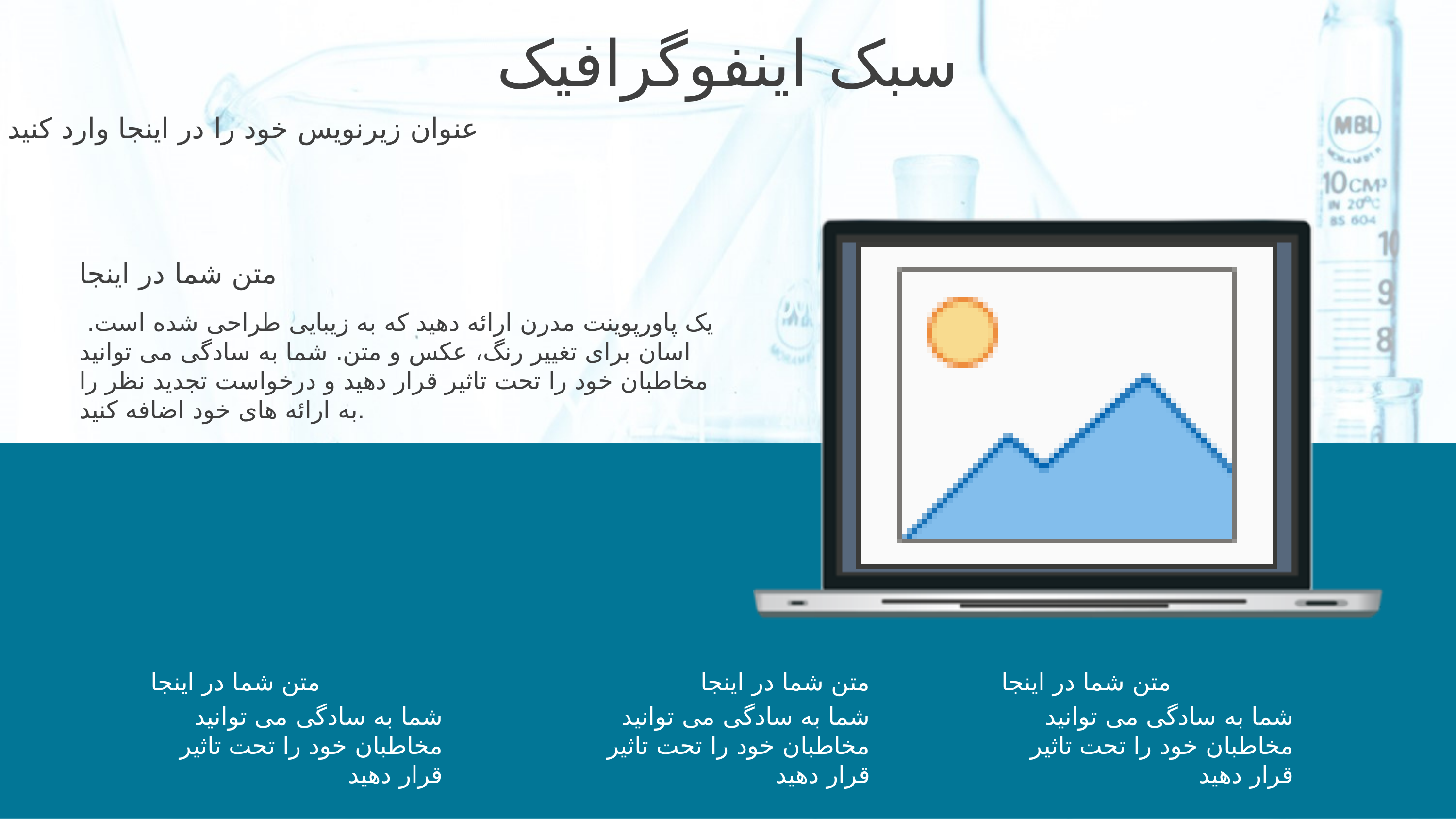

سبک اینفوگرافیک
عنوان زیرنویس خود را در اینجا وارد کنید

متن شما در اینجا

یک پاورپوینت مدرن ارائه دهید که به زیبایی طراحی شده است.  اسان برای تغییر رنگ، عکس و متن. شما به سادگی می توانید مخاطبان خود را تحت تاثیر قرار دهید و درخواست تجدید نظر را به ارائه های خود اضافه کنید.

متن شما در اینجا

متن شما در اینجا
متن شما در اینجا

شما به سادگی می توانید مخاطبان خود را تحت تاثیر قرار دهید
شما به سادگی می توانید مخاطبان خود را تحت تاثیر قرار دهید
شما به سادگی می توانید مخاطبان خود را تحت تاثیر قرار دهید